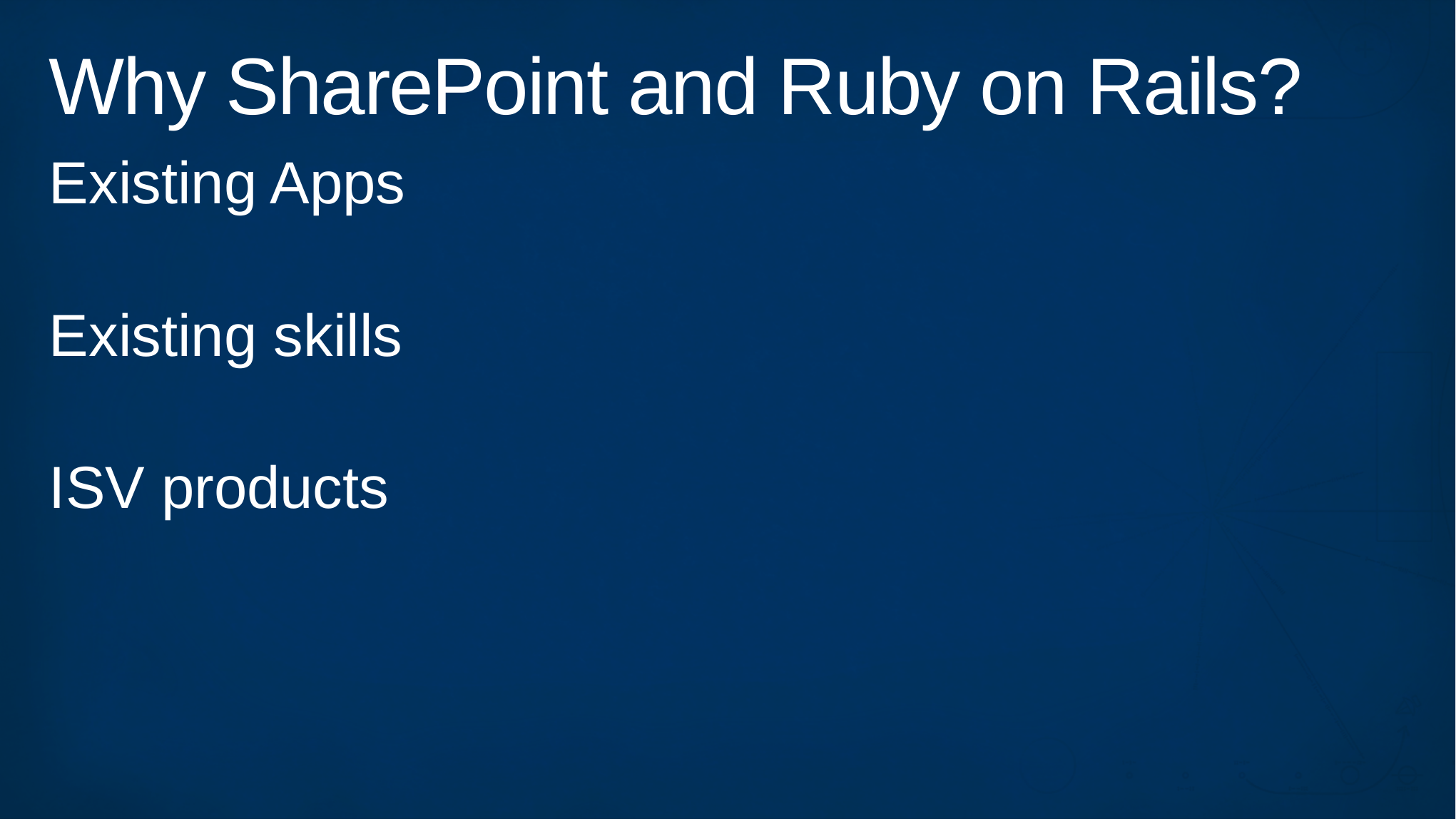

# Why SharePoint and Ruby on Rails?
Existing Apps

Existing skills

ISV products